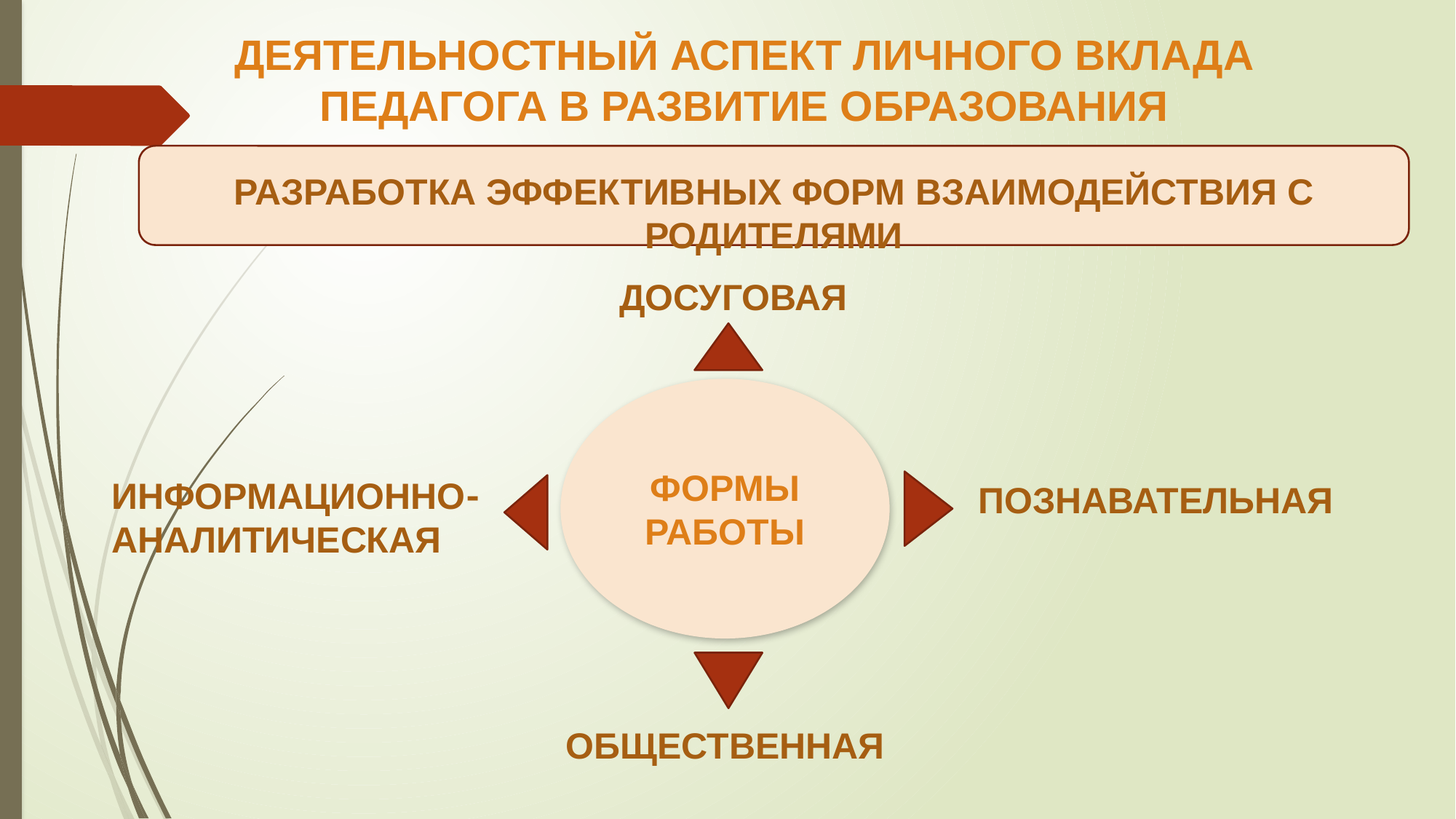

ДЕЯТЕЛЬНОСТНЫЙ АСПЕКТ ЛИЧНОГО ВКЛАДА ПЕДАГОГА В РАЗВИТИЕ ОБРАЗОВАНИЯ

РАЗРАБОТКА ЭФФЕКТИВНЫХ ФОРМ ВЗАИМОДЕЙСТВИЯ С РОДИТЕЛЯМИ
ДОСУГОВАЯ

ФОРМЫ РАБОТЫ
ИНФОРМАЦИОННО-АНАЛИТИЧЕСКАЯ
ПОЗНАВАТЕЛЬНАЯ

ОБЩЕСТВЕННАЯ